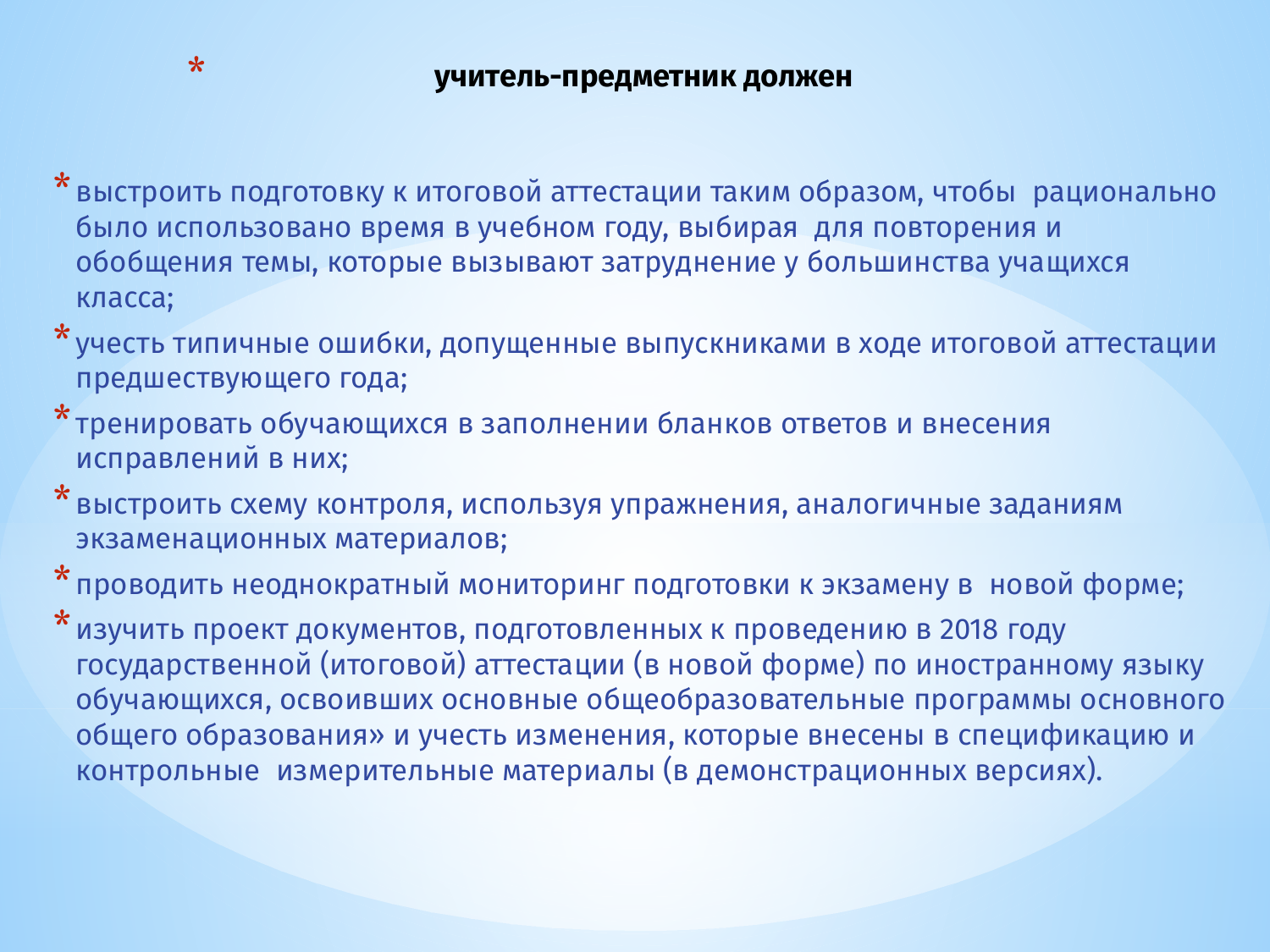

# учитель-предметник должен
выстроить подготовку к итоговой аттестации таким образом, чтобы  рационально было использовано время в учебном году, выбирая  для повторения и обобщения темы, которые вызывают затруднение у большинства учащихся класса;
учесть типичные ошибки, допущенные выпускниками в ходе итоговой аттестации  предшествующего года;
тренировать обучающихся в заполнении бланков ответов и внесения исправлений в них;
выстроить схему контроля, используя упражнения, аналогичные заданиям экзаменационных материалов;
проводить неоднократный мониторинг подготовки к экзамену в  новой форме;
изучить проект документов, подготовленных к проведению в 2018 году государственной (итоговой) аттестации (в новой форме) по иностранному языку обучающихся, освоивших основные общеобразовательные программы основного общего образования» и учесть изменения, которые внесены в спецификацию и контрольные  измерительные материалы (в демонстрационных версиях).